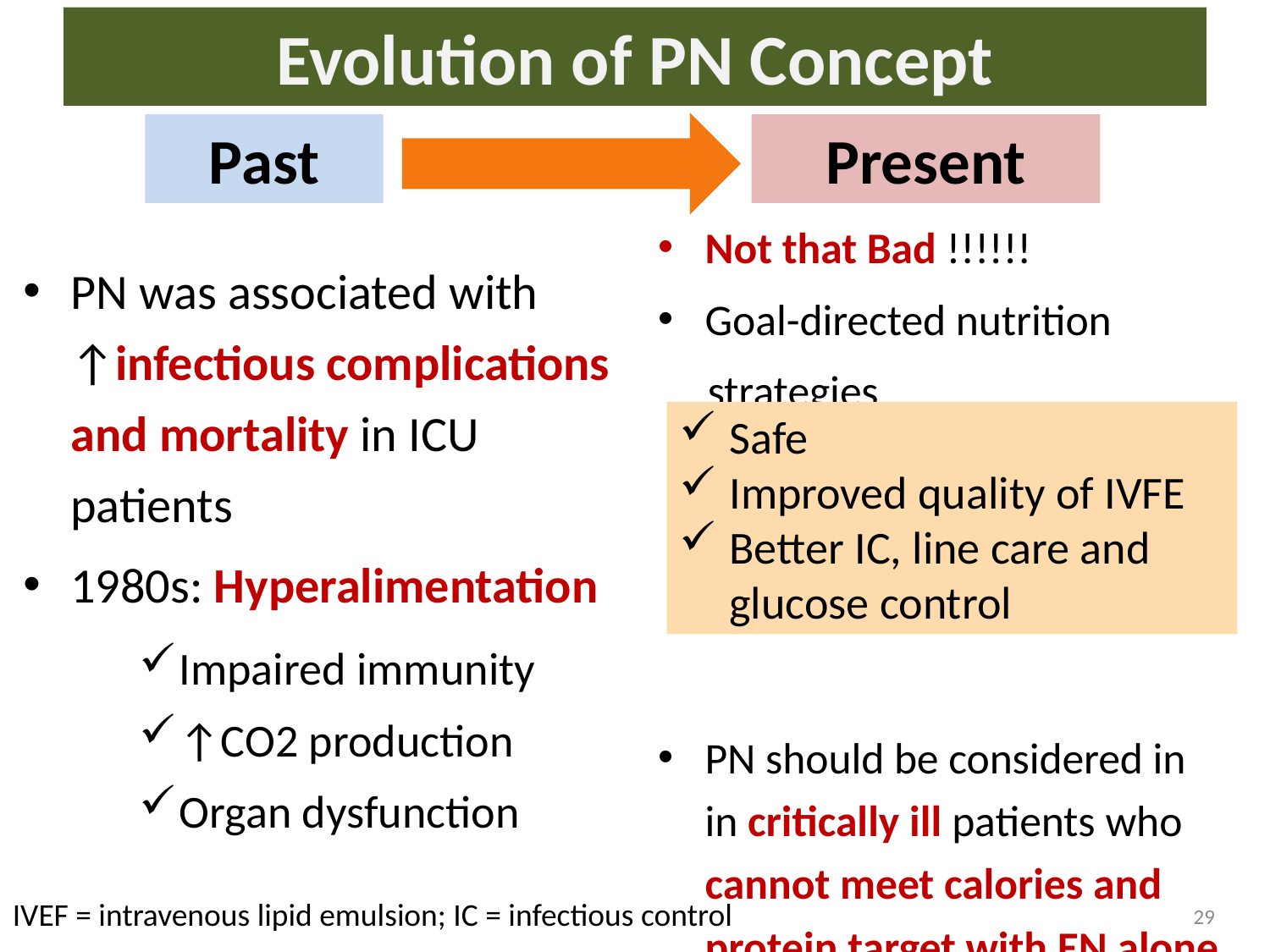

# Evolution of PN Concept

Past
Present
Not that Bad !!!!!!
Goal-directed nutrition
     strategies

PN should be considered in in critically ill patients who cannot meet calories and protein target with EN alone
PN was associated with ↑infectious complications
and mortality in ICU patients
1980s: Hyperalimentation

 Safe
 Improved quality of IVFE
 Better IC, line care and
 glucose control
Impaired immunity
↑CO2 production
Organ dysfunction
IVEF = intravenous lipid emulsion; IC = infectious control
29